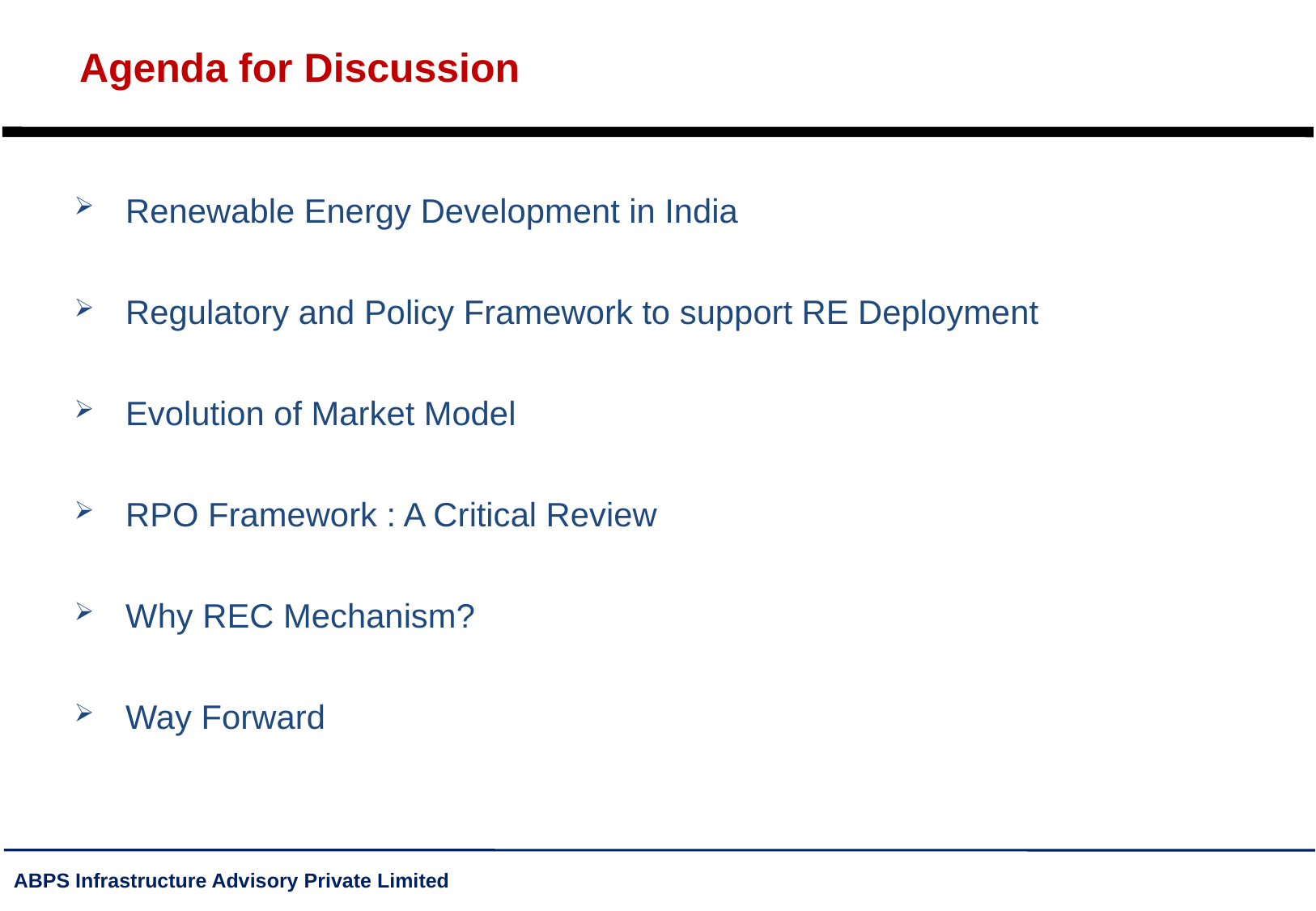

# Agenda for Discussion
Renewable Energy Development in India
Regulatory and Policy Framework to support RE Deployment
Evolution of Market Model
RPO Framework : A Critical Review
Why REC Mechanism?
Way Forward